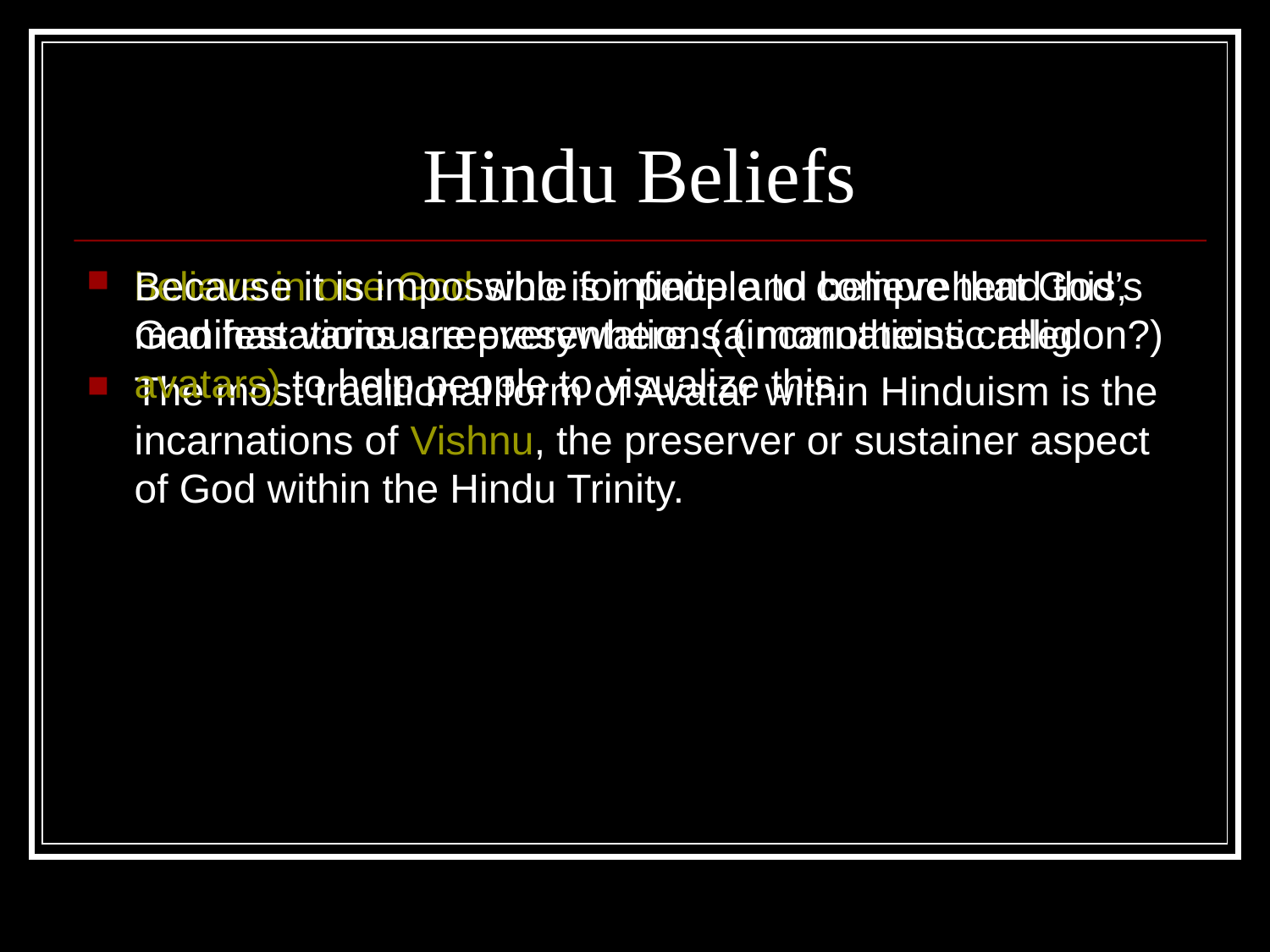

# Hindu Beliefs
believe in one God who is infinite and believe that God’s manifestations are everywhere. (a monotheistic religion?)
The most traditional form of Avatar within Hinduism is the incarnations of Vishnu, the preserver or sustainer aspect of God within the Hindu Trinity.
Because it is impossible for people to comprehend this, God has various representations (incarnations called avatars) to help people to visualize this.